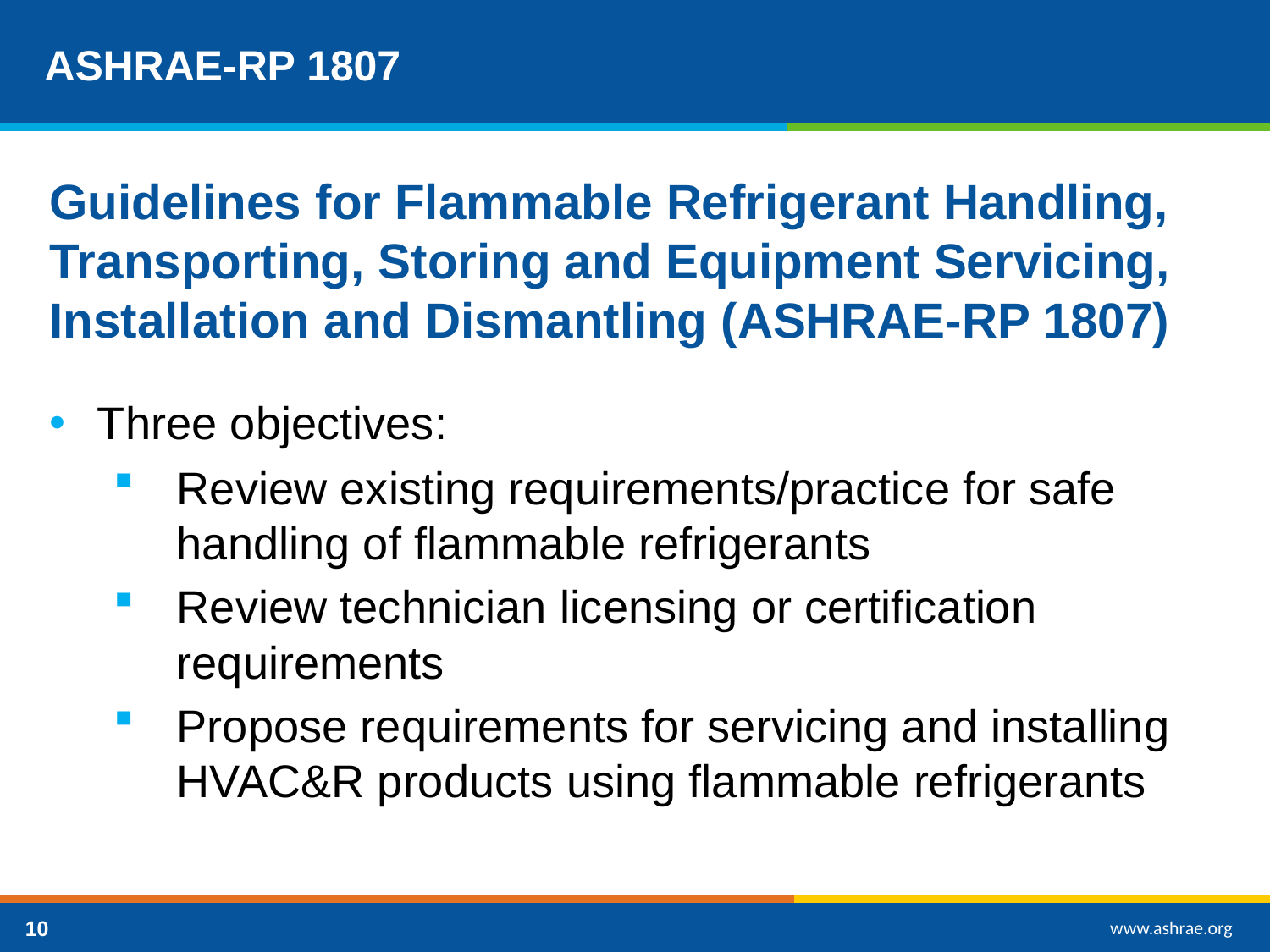

# ASHRAE-RP 1807
Guidelines for Flammable Refrigerant Handling, Transporting, Storing and Equipment Servicing, Installation and Dismantling (ASHRAE-RP 1807)

Three objectives:
Review existing requirements/practice for safe handling of flammable refrigerants
Review technician licensing or certification requirements
Propose requirements for servicing and installing HVAC&R products using flammable refrigerants
10